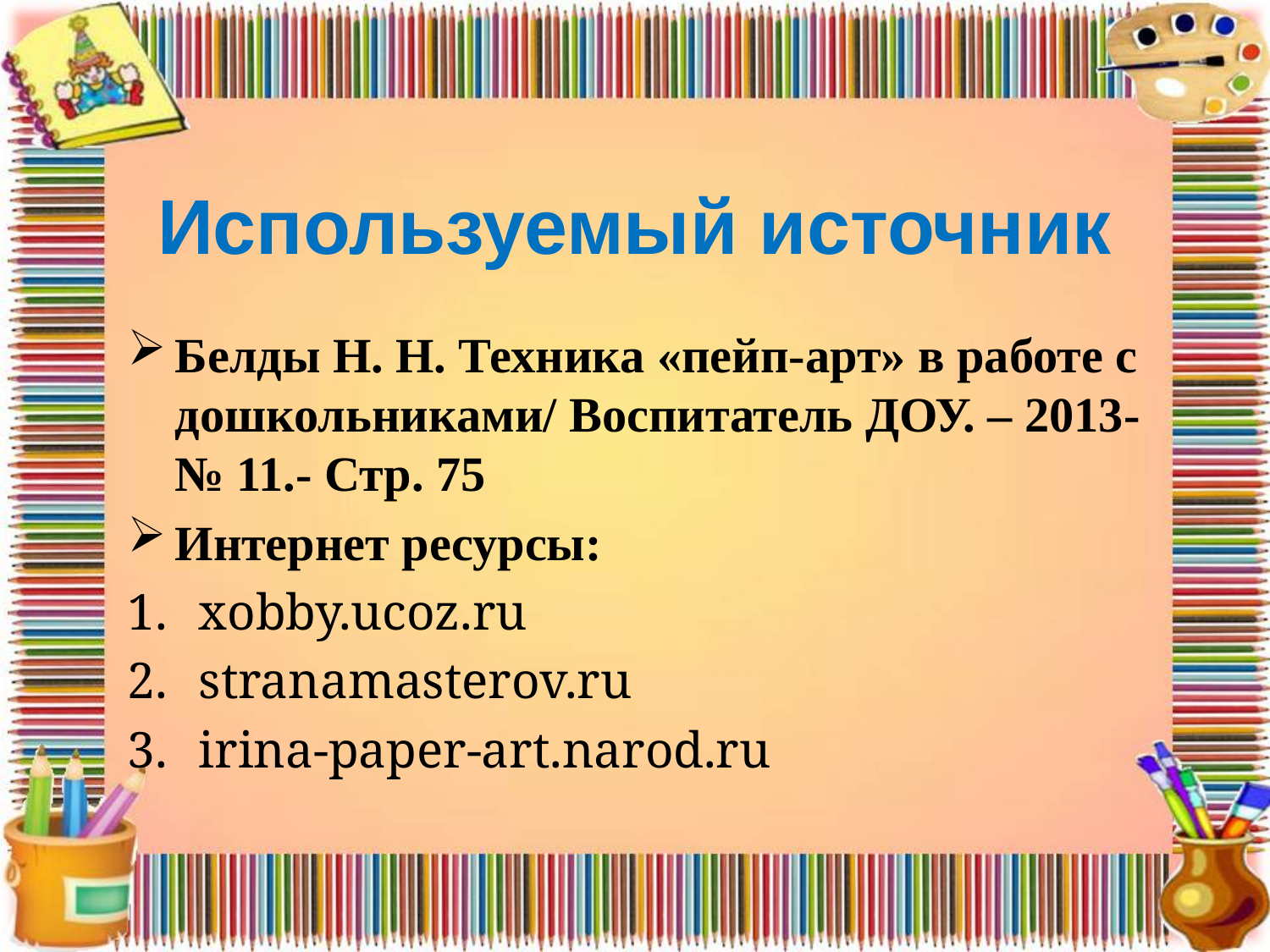

# Используемый источник
Белды Н. Н. Техника «пейп-арт» в работе с дошкольниками/ Воспитатель ДОУ. – 2013-№ 11.- Стр. 75
Интернет ресурсы:
xobby.ucoz.ru
stranamasterov.ru
irina-paper-art.narod.ru